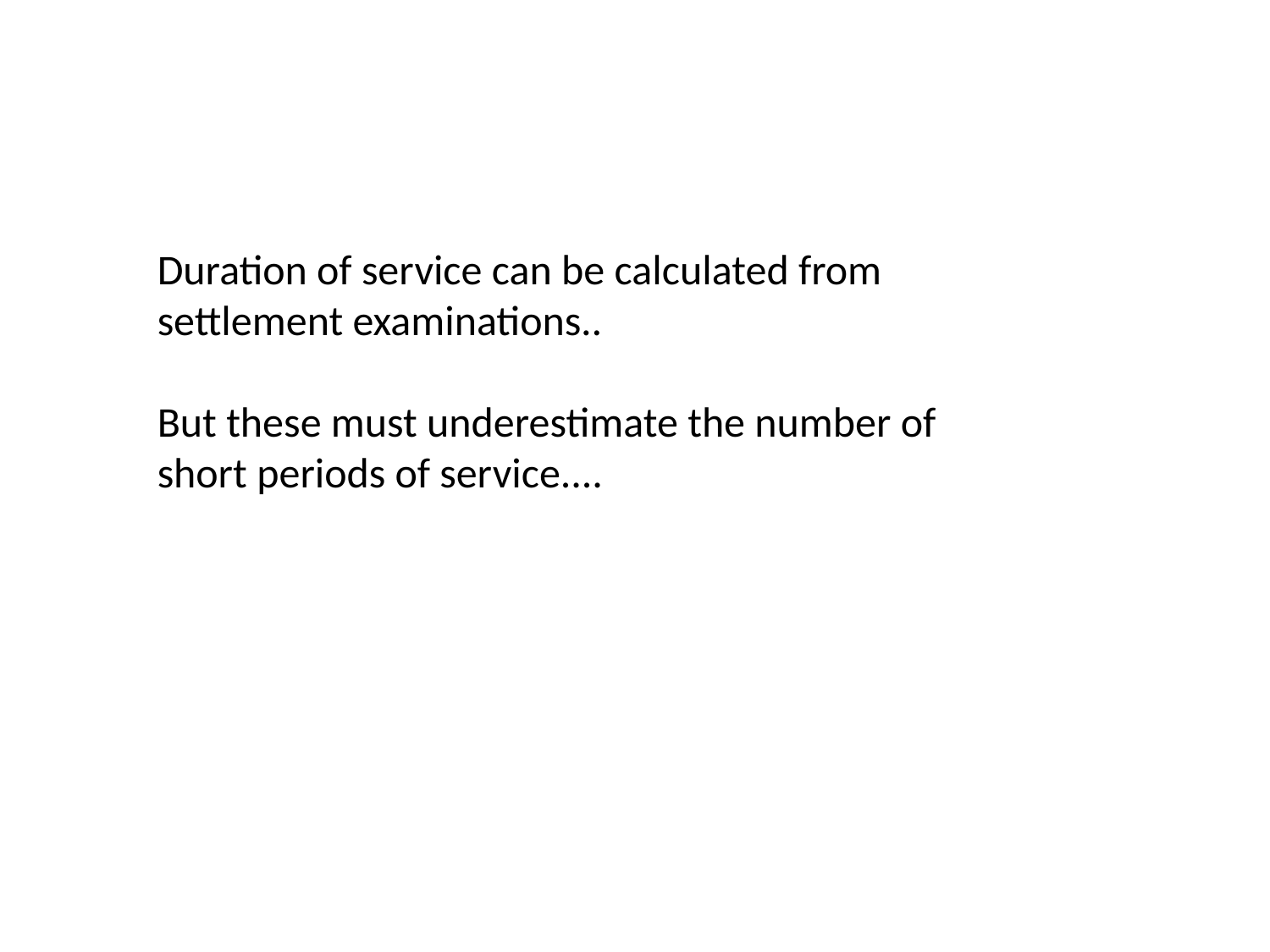

Duration of service can be calculated from settlement examinations..

But these must underestimate the number of short periods of service....